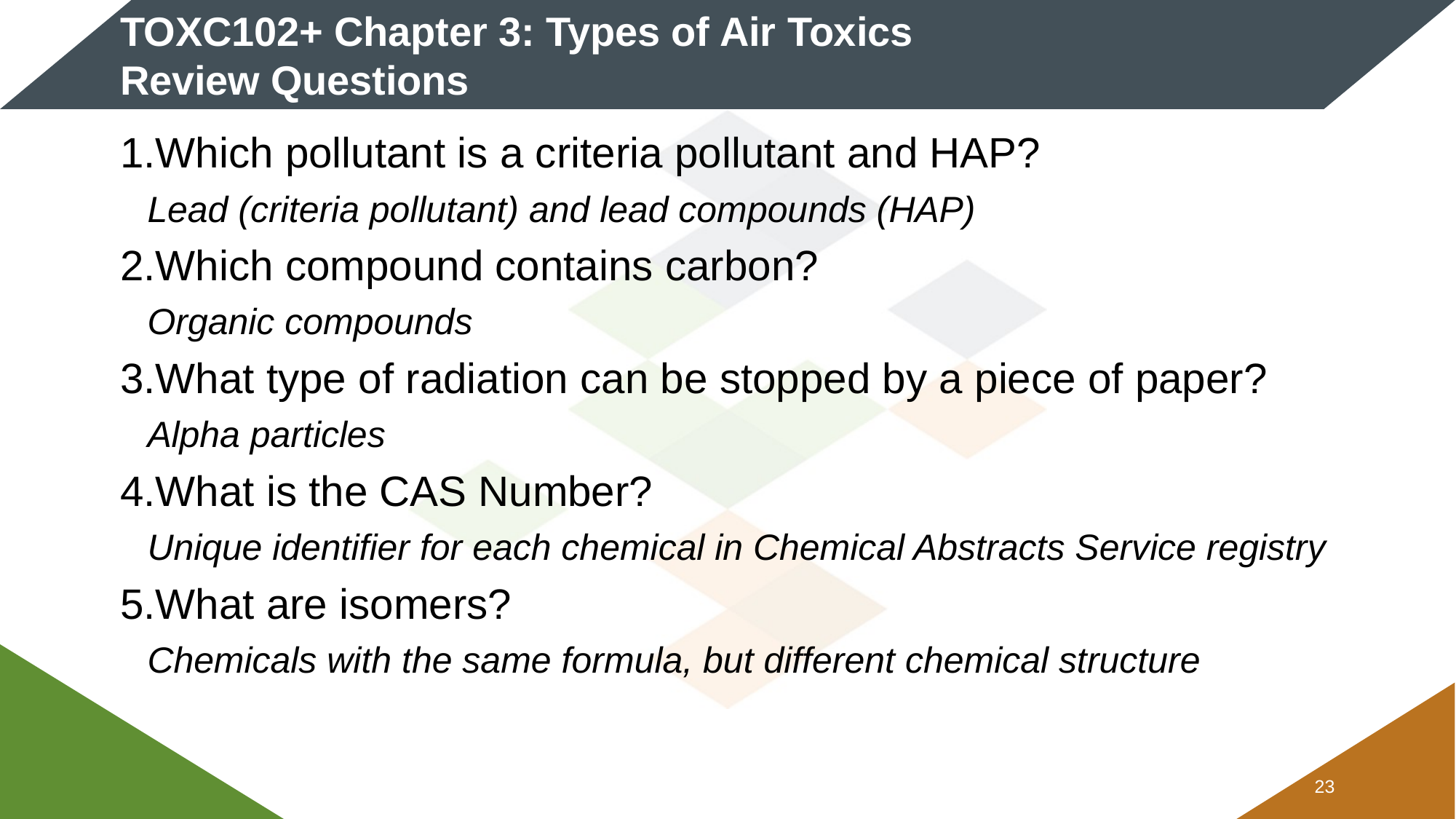

# TOXC102+ Chapter 3: Types of Air Toxics Review Questions
Which pollutant is a criteria pollutant and HAP?
Lead (criteria pollutant) and lead compounds (HAP)
Which compound contains carbon?
Organic compounds
What type of radiation can be stopped by a piece of paper?
Alpha particles
What is the CAS Number?
Unique identifier for each chemical in Chemical Abstracts Service registry
What are isomers?
Chemicals with the same formula, but different chemical structure
23